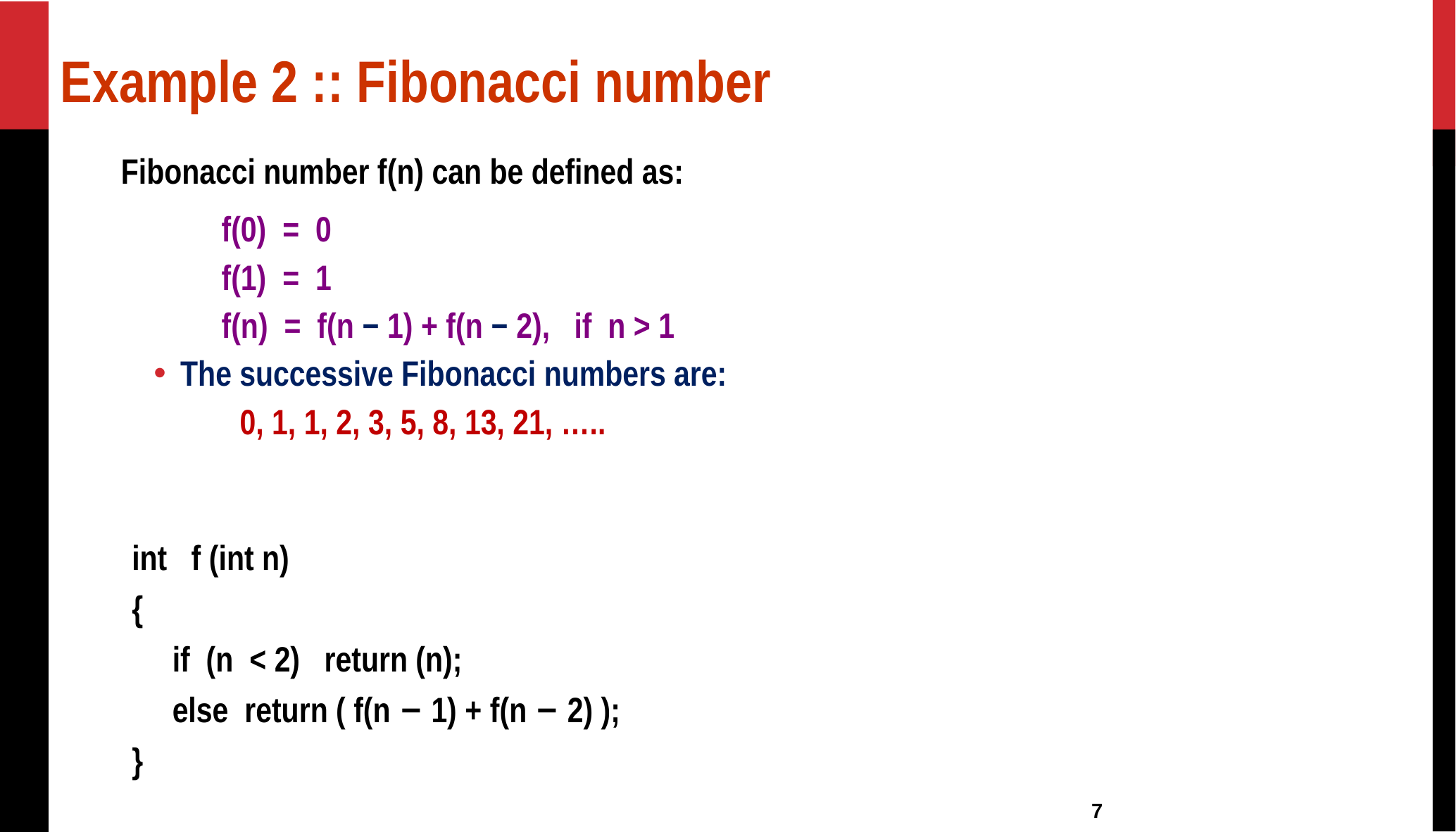

# Example 2 :: Fibonacci number
Fibonacci number f(n) can be defined as:
        f(0)  =  0
        f(1)  =  1
        f(n)  =  f(n − 1) + f(n − 2),   if  n > 1
The successive Fibonacci numbers are:
0, 1, 1, 2, 3, 5, 8, 13, 21, …..
int   f (int n)
{
     if  (n  < 2)   return (n);
     else  return ( f(n − 1) + f(n − 2) );
}
7